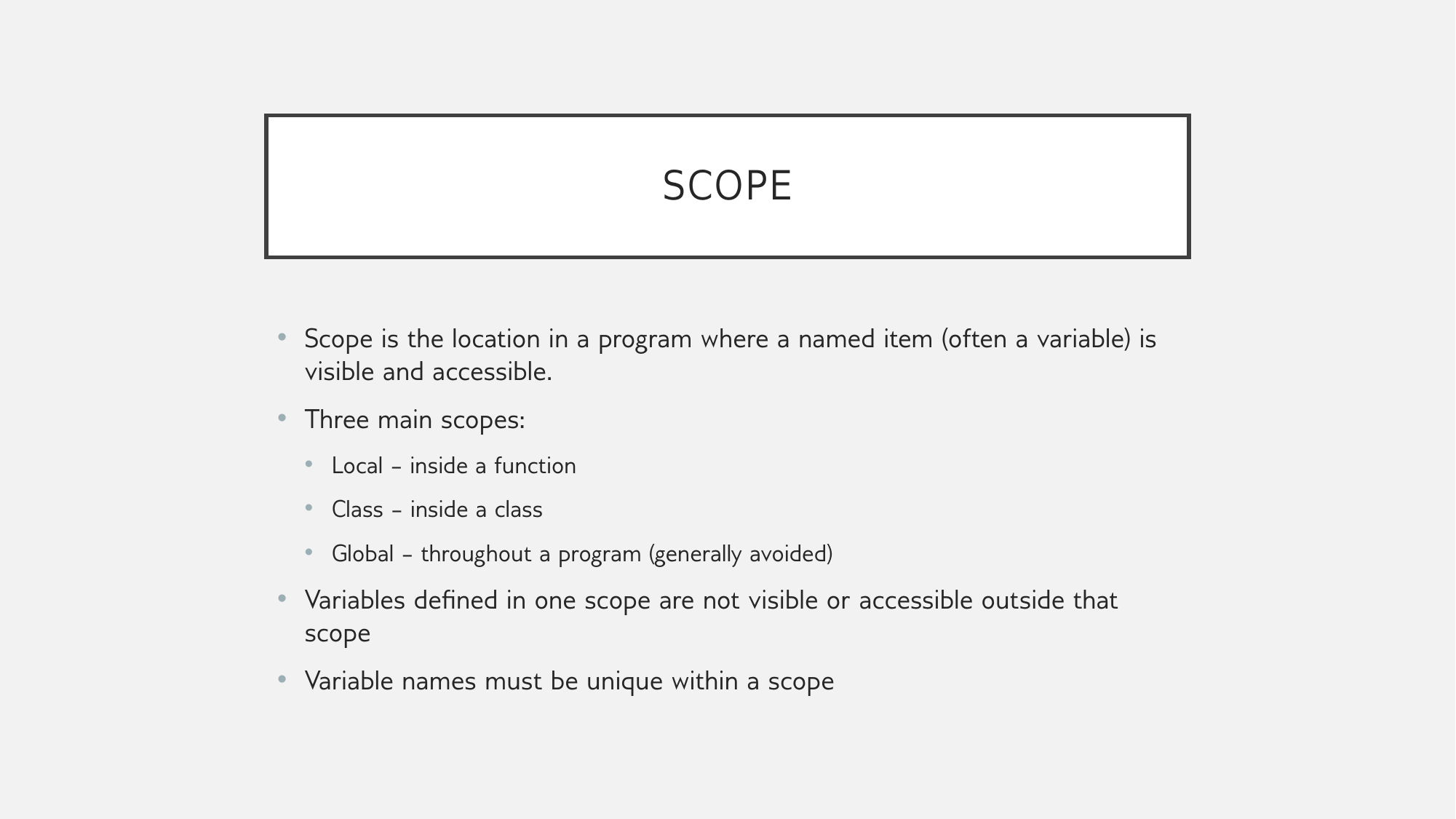

# Scope
Scope is the location in a program where a named item (often a variable) is visible and accessible.
Three main scopes:
Local – inside a function
Class – inside a class
Global – throughout a program (generally avoided)
Variables defined in one scope are not visible or accessible outside that scope
Variable names must be unique within a scope